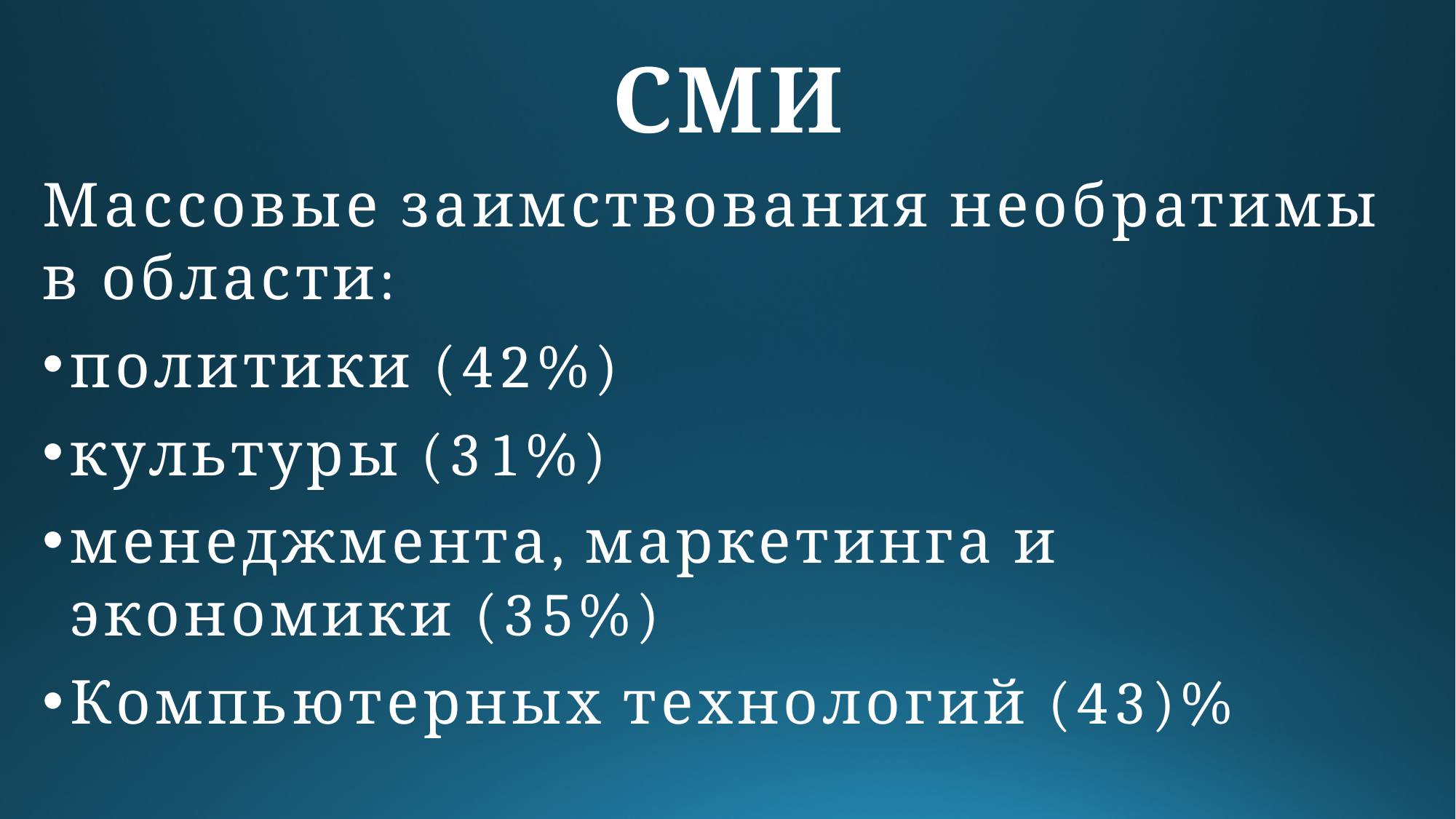

СМИ
Массовые заимствования необратимы в области:
политики (42%)
культуры (31%)
менеджмента, маркетинга и экономики (35%)
Компьютерных технологий (43)%